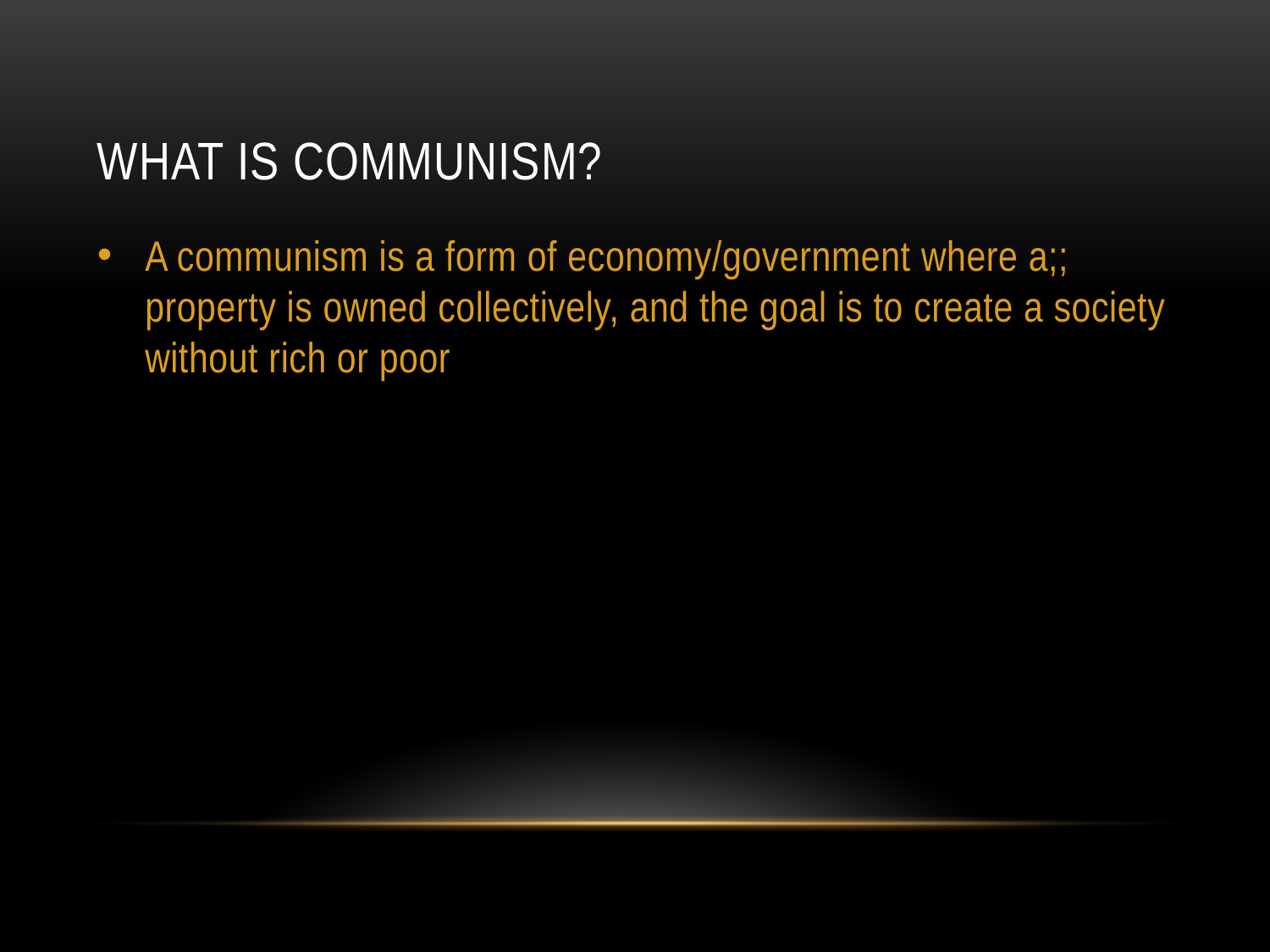

# What is communism?
A communism is a form of economy/government where a;; property is owned collectively, and the goal is to create a society without rich or poor